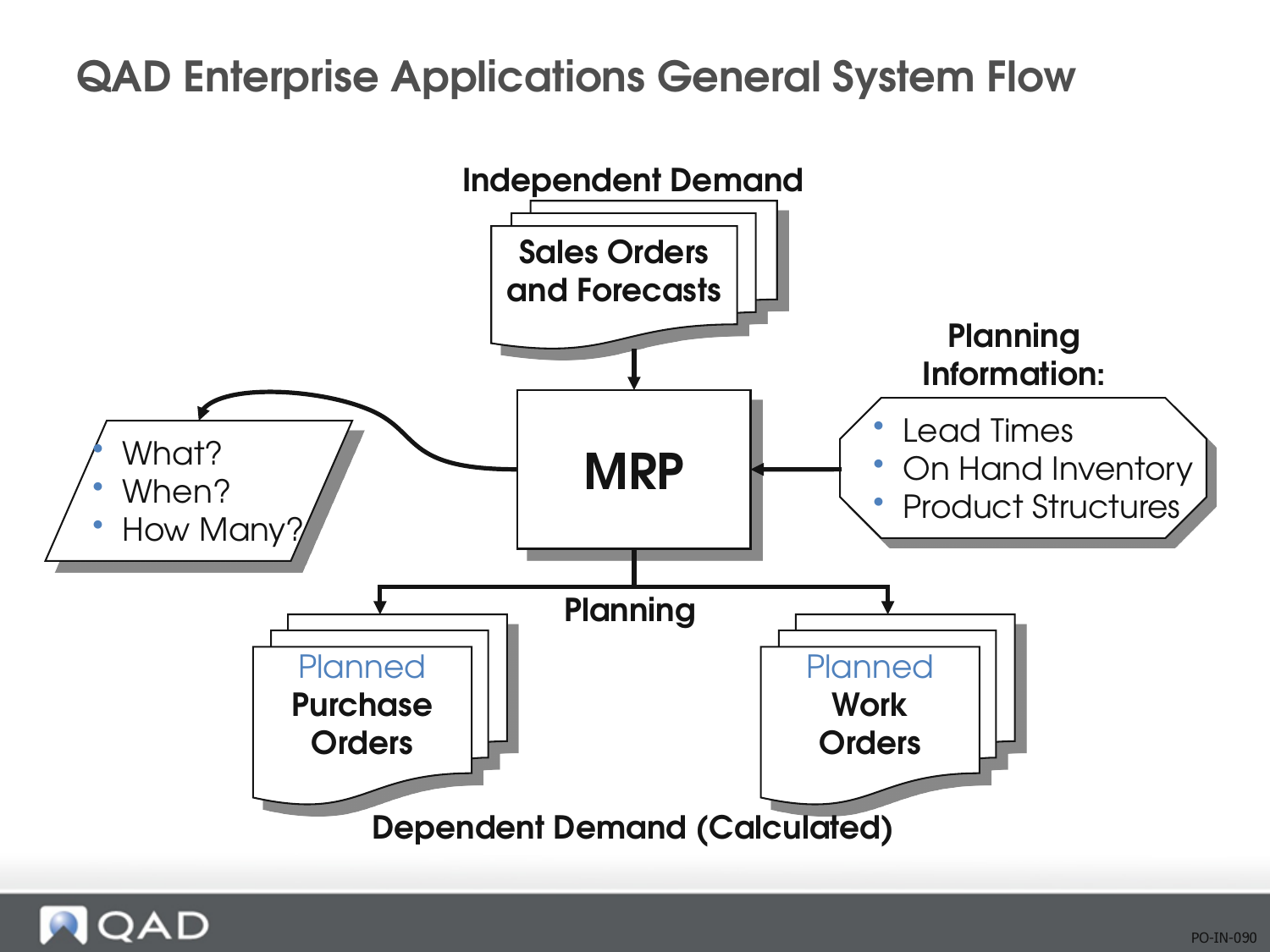

# QAD Enterprise Applications General System Flow
Independent Demand
Sales Orders and Forecasts
Planning
Information:
MRP
Lead Times
On Hand Inventory
Product Structures
What?
When?
How Many?
Planning
Planned
Purchase Orders
Planned
Work
Orders
Dependent Demand (Calculated)
PO-IN-090